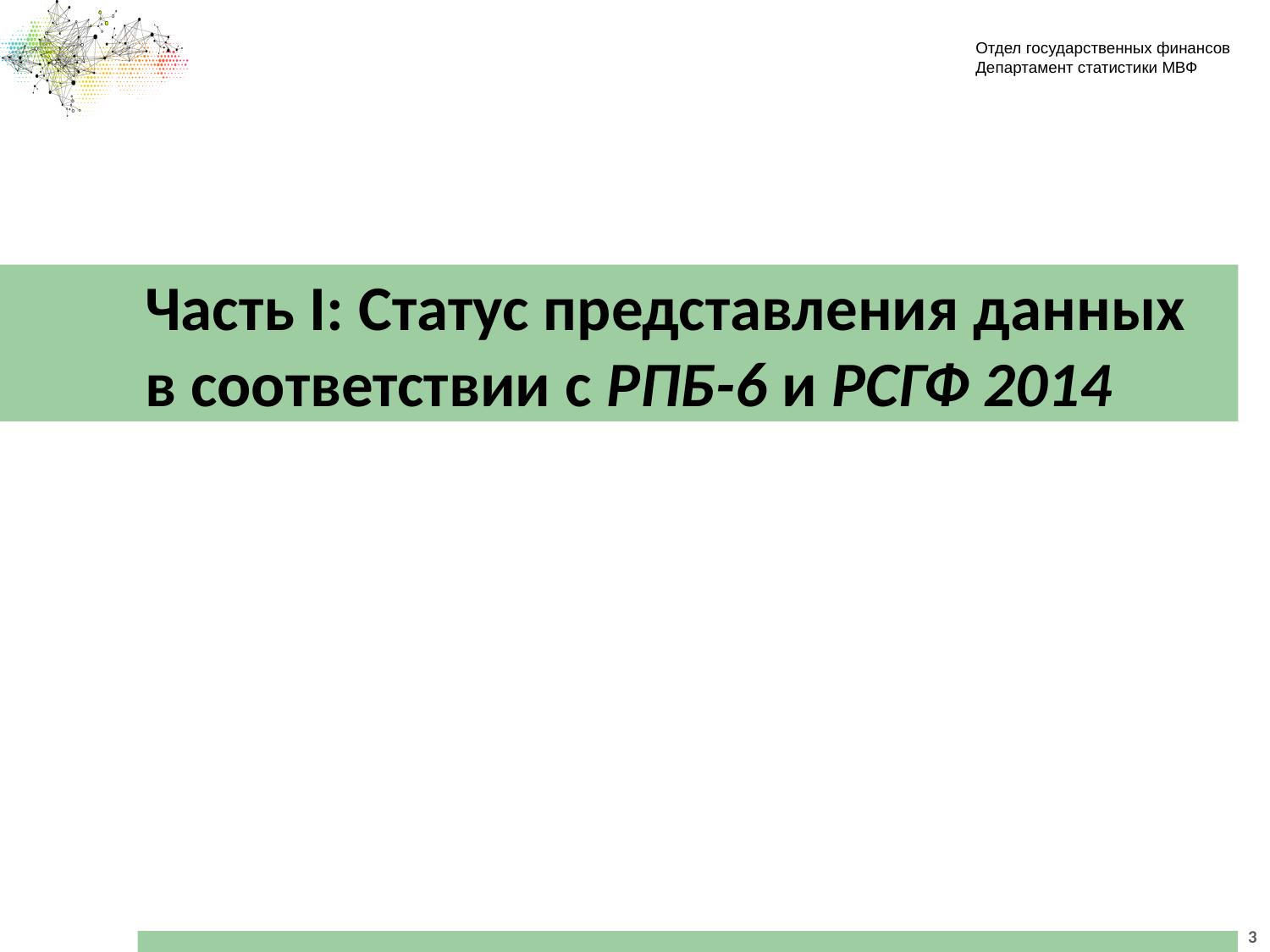

Отдел государственных финансов
Департамент статистики МВФ
# Часть I: Статус представления данных в соответствии с РПБ-6 и РСГФ 2014

3